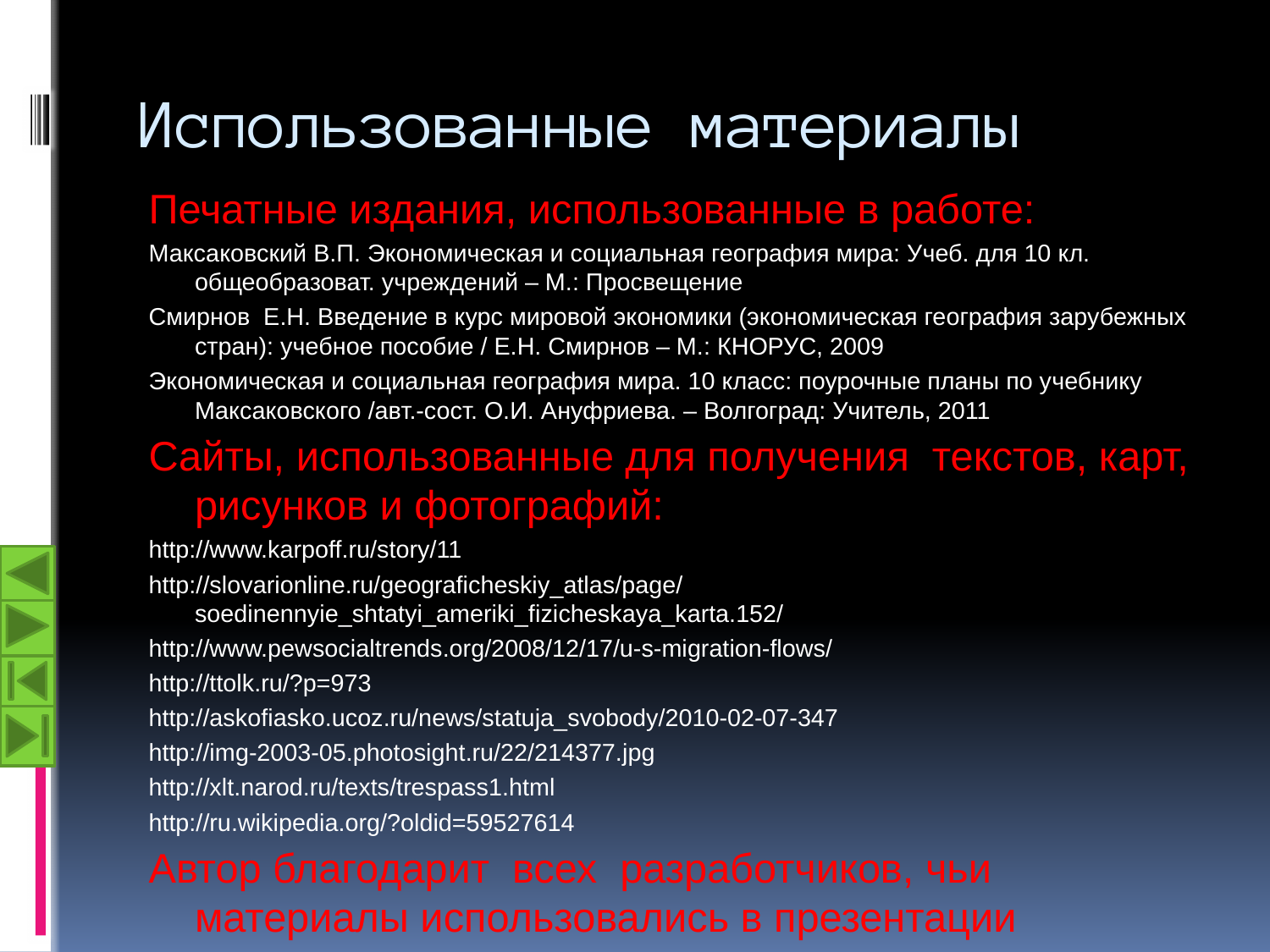

# Использованные материалы
Печатные издания, использованные в работе:
Максаковский В.П. Экономическая и социальная география мира: Учеб. для 10 кл. общеобразоват. учреждений – М.: Просвещение
Смирнов  Е.Н. Введение в курс мировой экономики (экономическая география зарубежных стран): учебное пособие / Е.Н. Смирнов – М.: КНОРУС, 2009
Экономическая и социальная география мира. 10 класс: поурочные планы по учебнику Максаковского /авт.-сост. О.И. Ануфриева. – Волгоград: Учитель, 2011
Сайты, использованные для получения  текстов, карт, рисунков и фотографий:
http://www.karpoff.ru/story/11
http://slovarionline.ru/geograficheskiy_atlas/page/soedinennyie_shtatyi_ameriki_fizicheskaya_karta.152/
http://www.pewsocialtrends.org/2008/12/17/u-s-migration-flows/
http://ttolk.ru/?p=973
http://askofiasko.ucoz.ru/news/statuja_svobody/2010-02-07-347
http://img-2003-05.photosight.ru/22/214377.jpg
http://xlt.narod.ru/texts/trespass1.html
http://ru.wikipedia.org/?oldid=59527614
Автор благодарит  всех  разработчиков, чьи материалы использовались в презентации